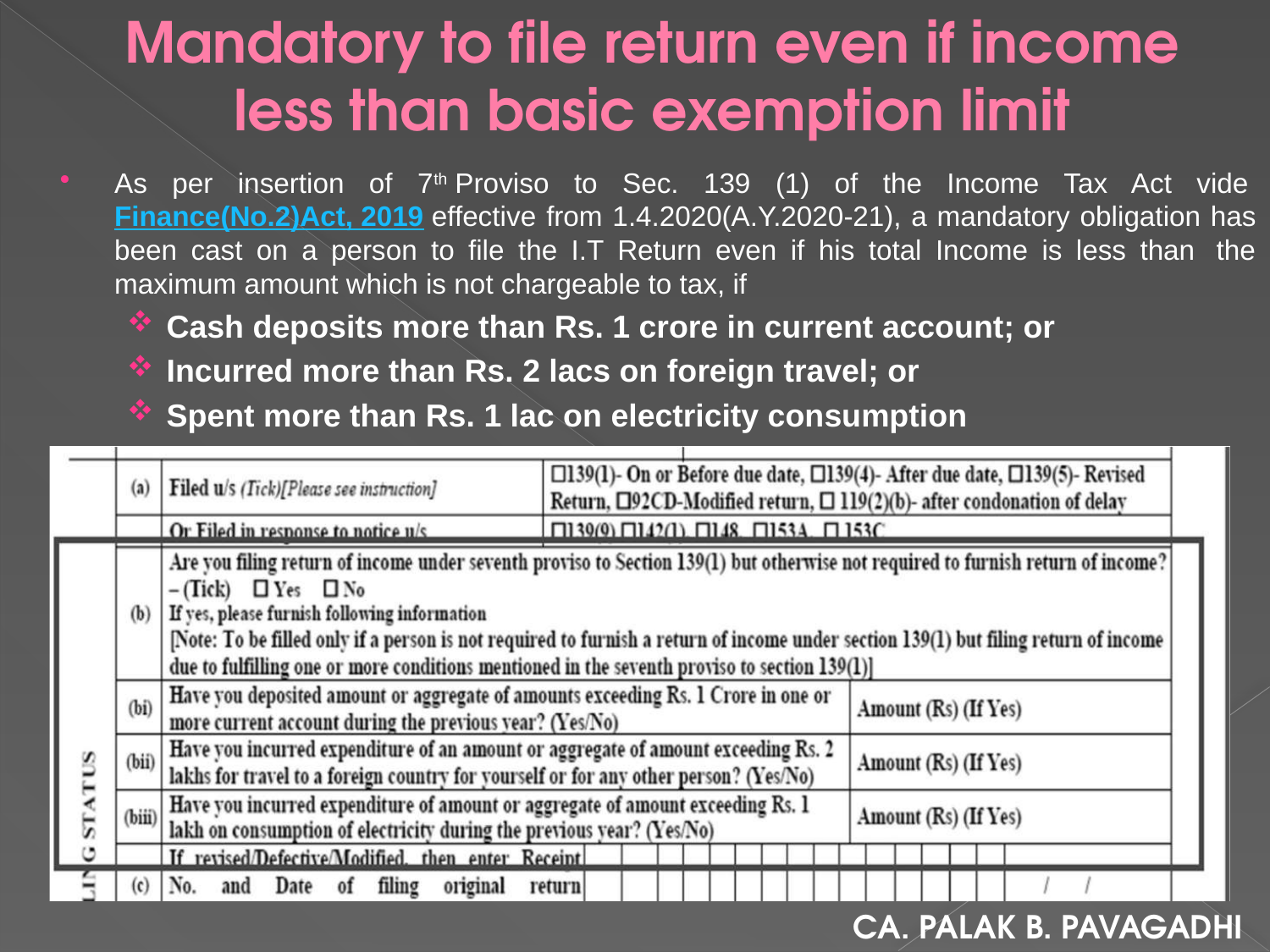

# Mandatory to file return even if income less than basic exemption limit
As per insertion of 7th Proviso to Sec. 139 (1) of the Income Tax Act vide Finance(No.2)Act, 2019 effective from 1.4.2020(A.Y.2020-21), a mandatory obligation has been cast on a person to file the I.T Return even if his total Income is less than  the maximum amount which is not chargeable to tax, if
Cash deposits more than Rs. 1 crore in current account; or
Incurred more than Rs. 2 lacs on foreign travel; or
Spent more than Rs. 1 lac on electricity consumption

CA. PALAK B. PAVAGADHI